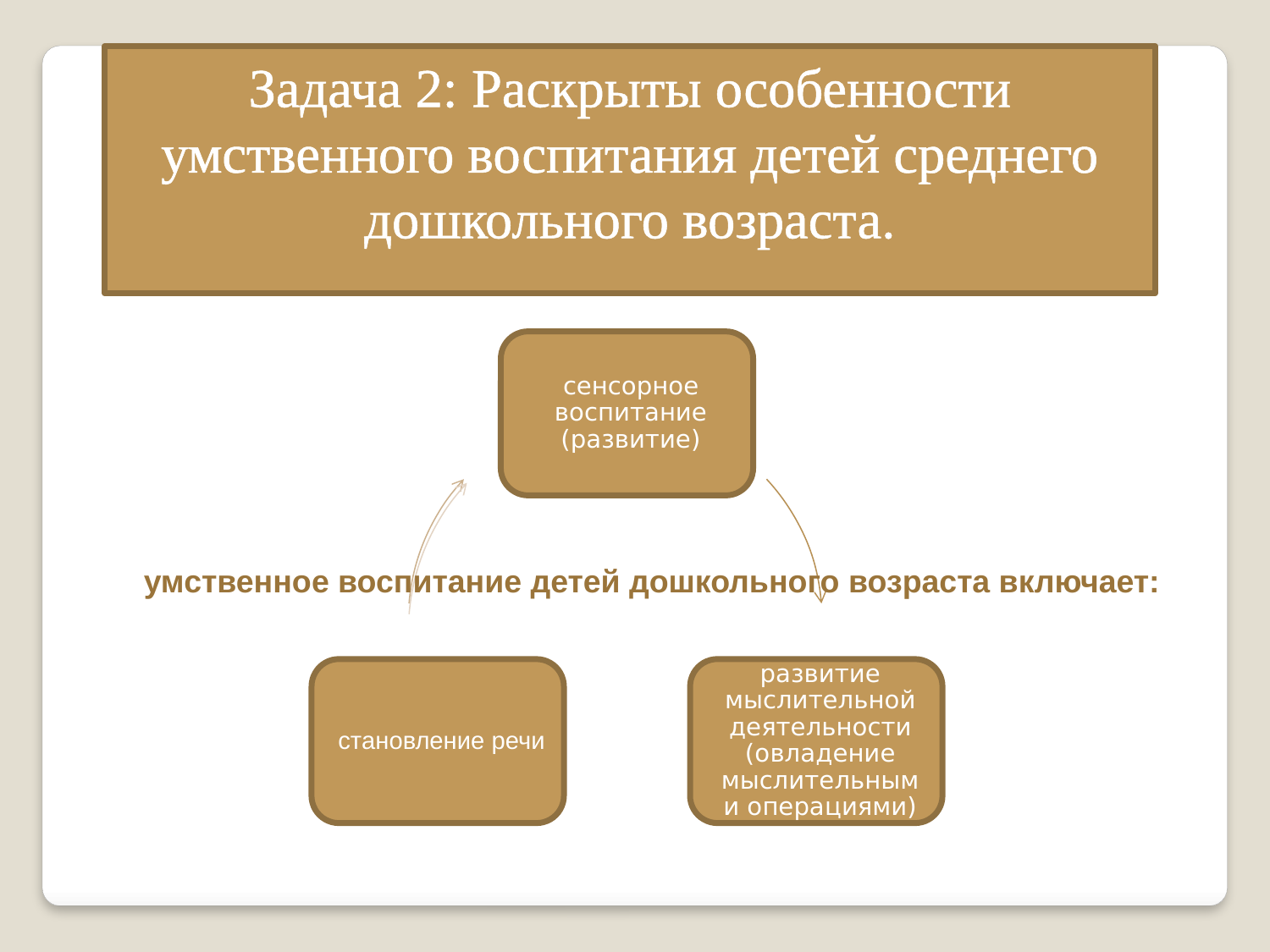

Задача 2: Раскрыты особенности умственного воспитания детей среднего дошкольного возраста.

сенсорное воспитание (развитие)
развитие мыслительной деятельности (овладение мыслительными операциями)
становление речи
умственное воспитание детей дошкольного возраста включает: